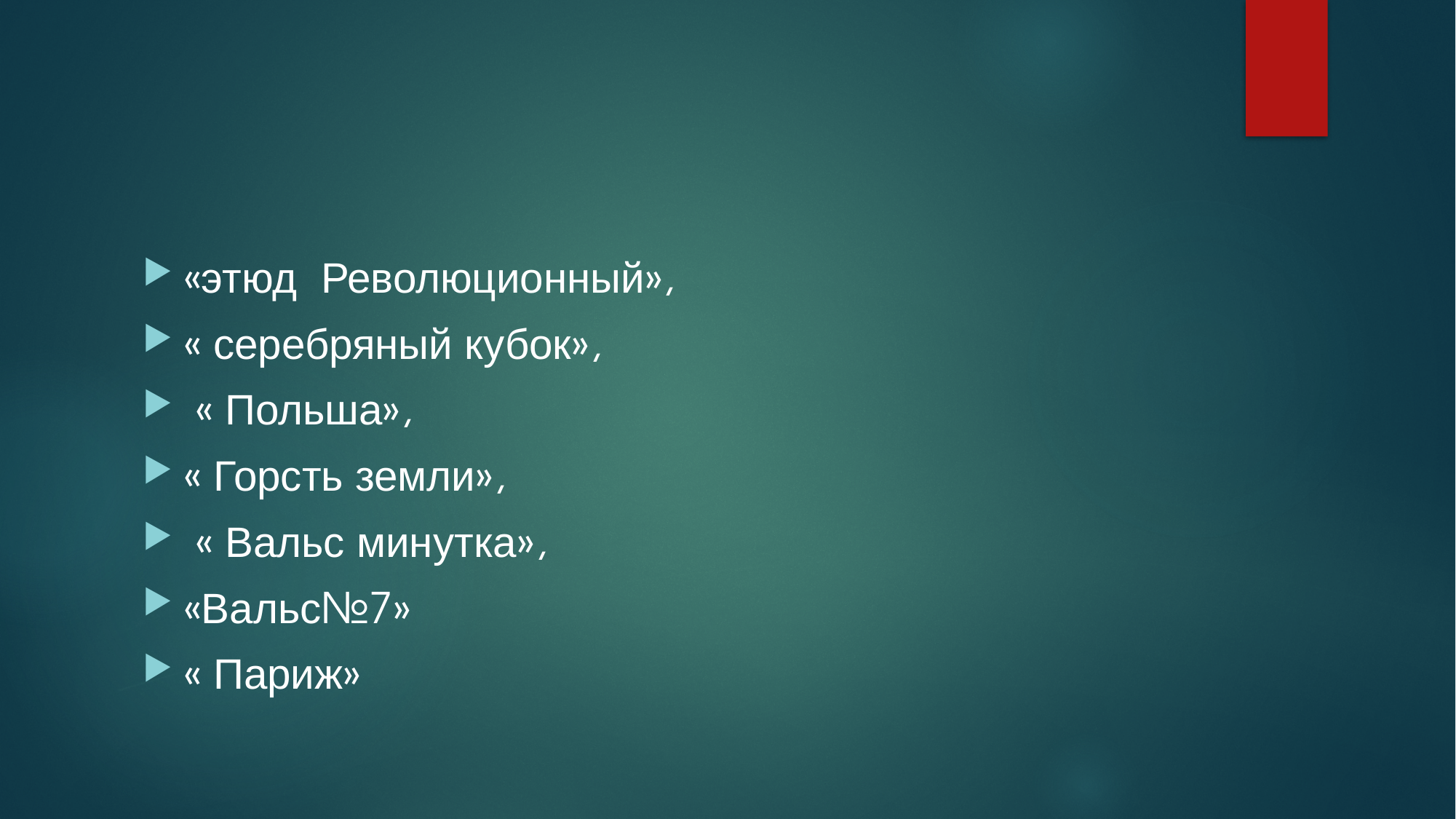

«этюд  Революционный»,
« серебряный кубок»,
 « Польша»,
« Горсть земли»,
 « Вальс минутка»,
«Вальс№7»
« Париж»